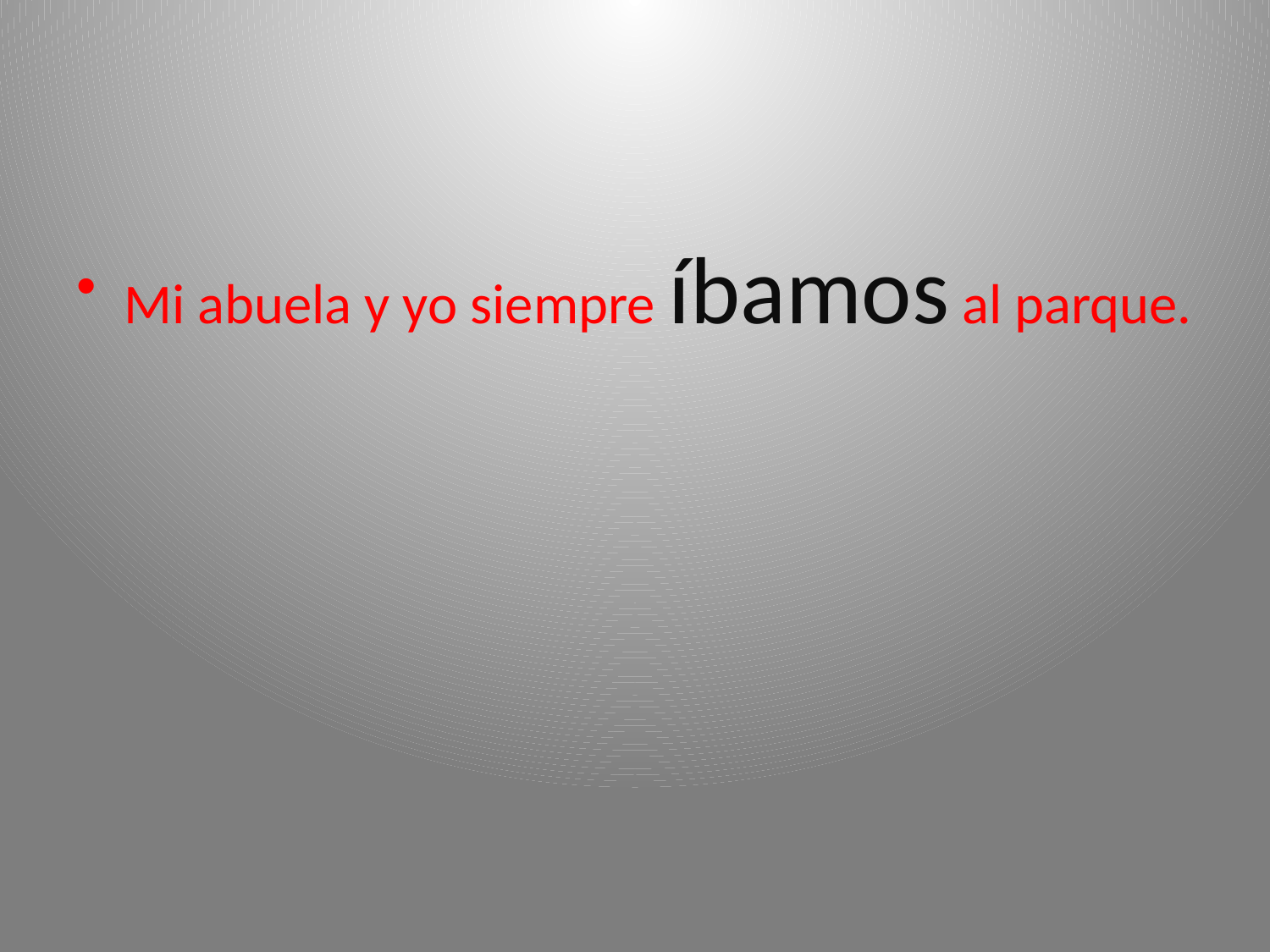

#
Mi abuela y yo siempre íbamos al parque.